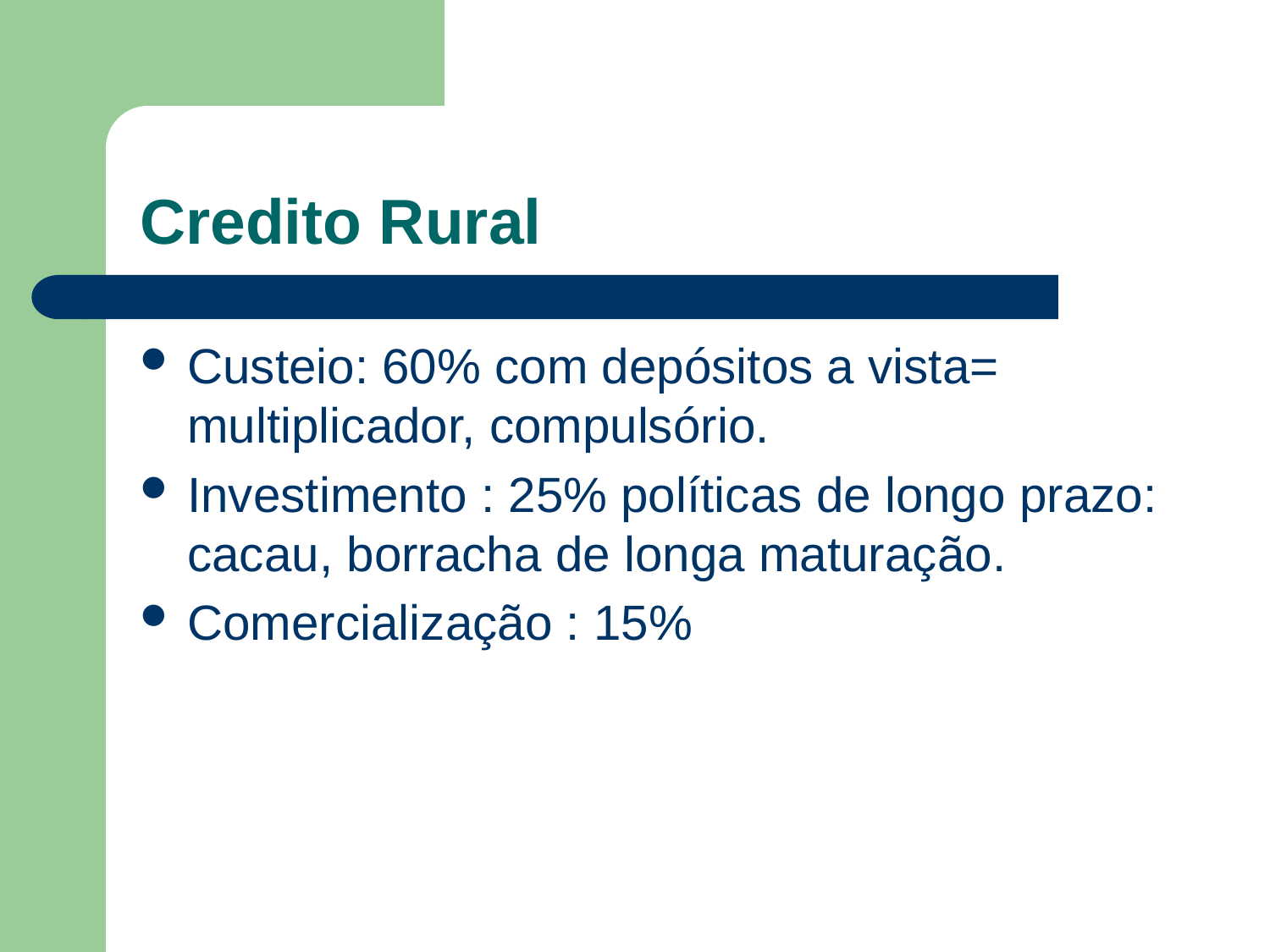

# Credito Rural
Custeio: 60% com depósitos a vista= multiplicador, compulsório.
Investimento : 25% políticas de longo prazo: cacau, borracha de longa maturação.
Comercialização : 15%